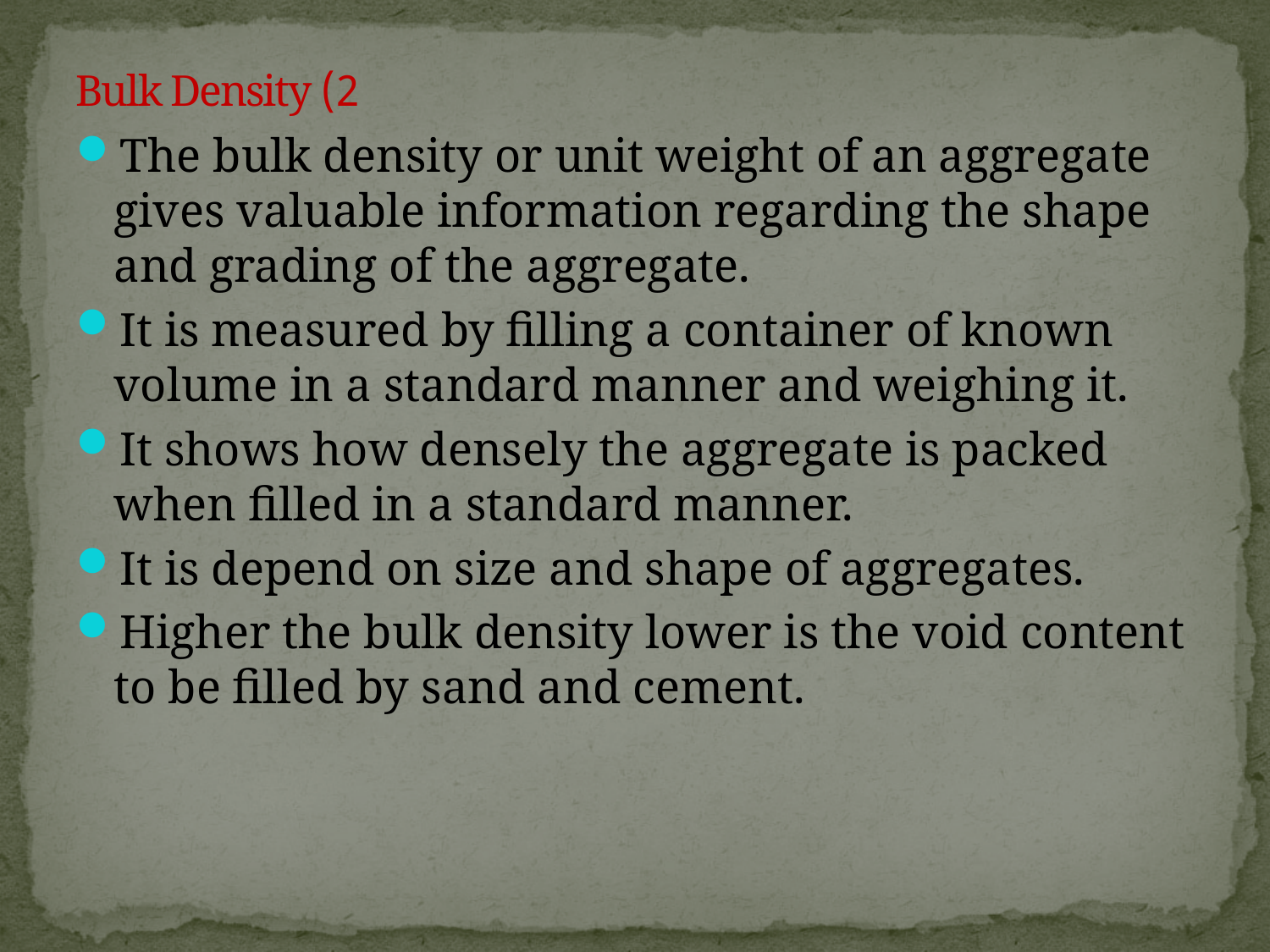

# 2) Bulk Density
The bulk density or unit weight of an aggregate gives valuable information regarding the shape and grading of the aggregate.
It is measured by filling a container of known volume in a standard manner and weighing it.
It shows how densely the aggregate is packed when filled in a standard manner.
It is depend on size and shape of aggregates.
Higher the bulk density lower is the void content to be filled by sand and cement.